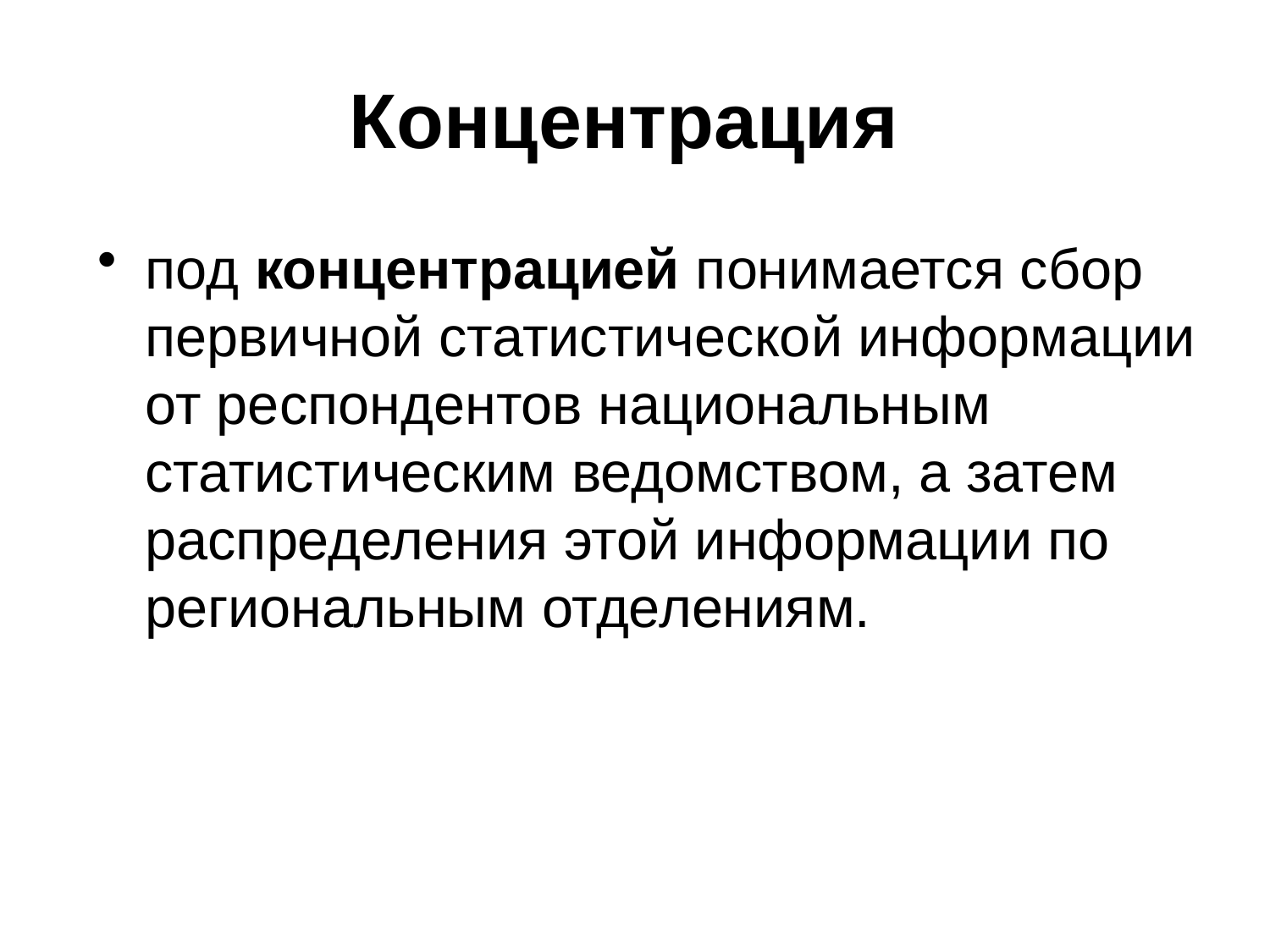

# Концентрация
под концентрацией понимается сбор первичной статистической информации от респондентов национальным статистическим ведомством, а затем распределения этой информации по региональным отделениям.